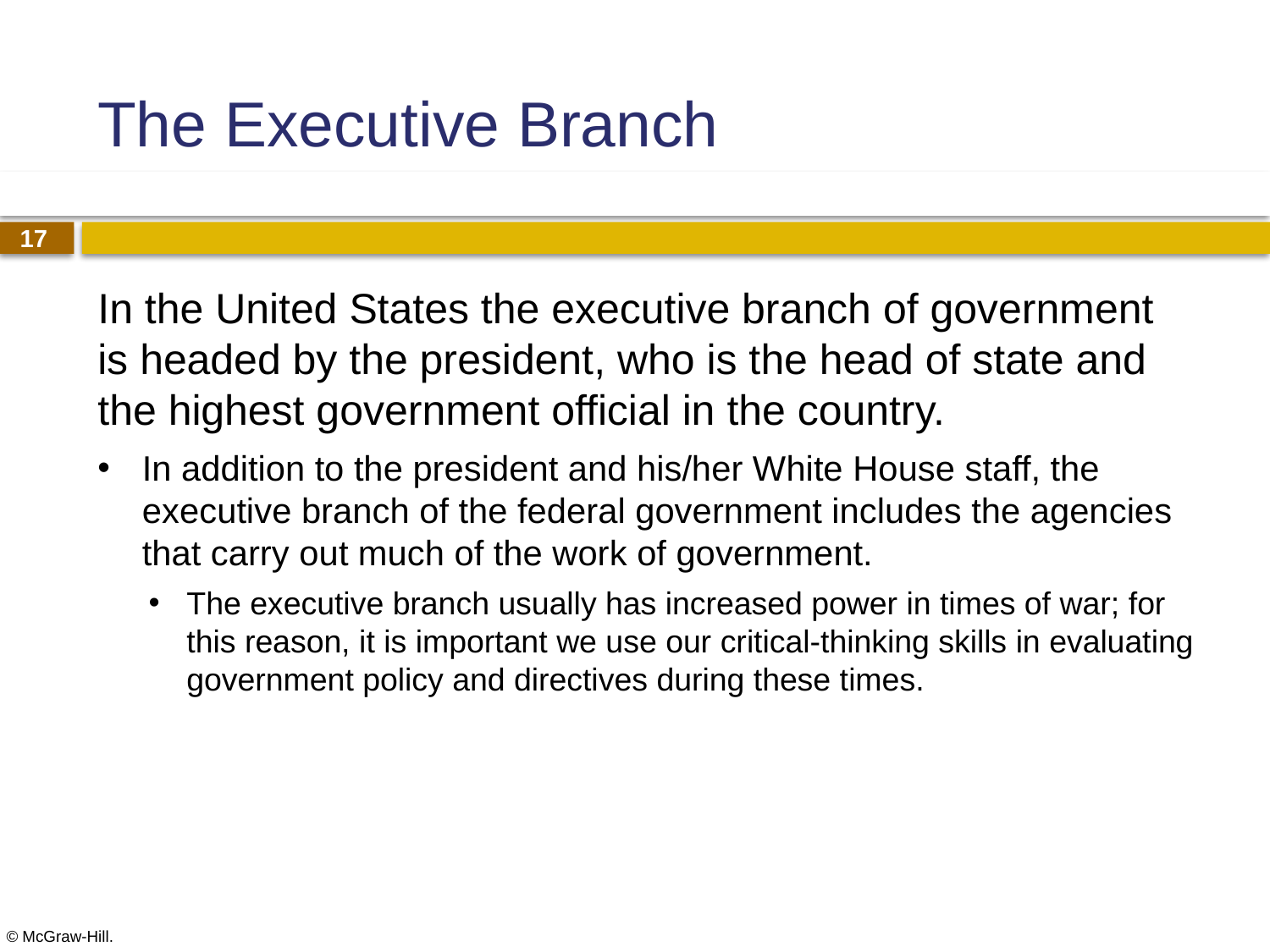

# The Executive Branch
In the United States the executive branch of government
is headed by the president, who is the head of state and the highest government official in the country.
In addition to the president and his/her White House staff, the executive branch of the federal government includes the agencies that carry out much of the work of government.
The executive branch usually has increased power in times of war; for this reason, it is important we use our critical-thinking skills in evaluating government policy and directives during these times.